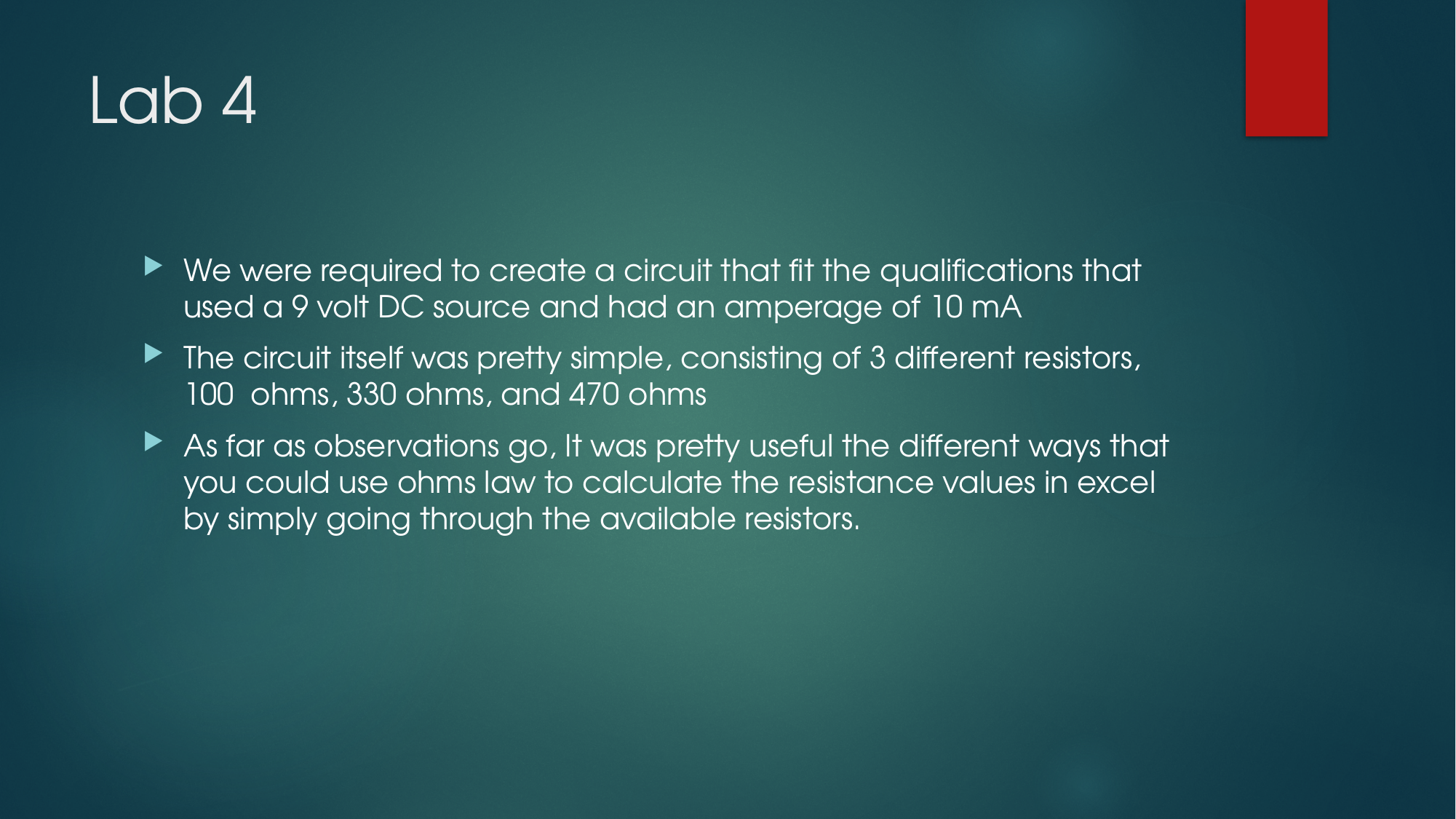

# Lab 4
We were required to create a circuit that fit the qualifications that used a 9 volt DC source and had an amperage of 10 mA
The circuit itself was pretty simple, consisting of 3 different resistors, 100  ohms, 330 ohms, and 470 ohms
As far as observations go, It was pretty useful the different ways that you could use ohms law to calculate the resistance values in excel by simply going through the available resistors.